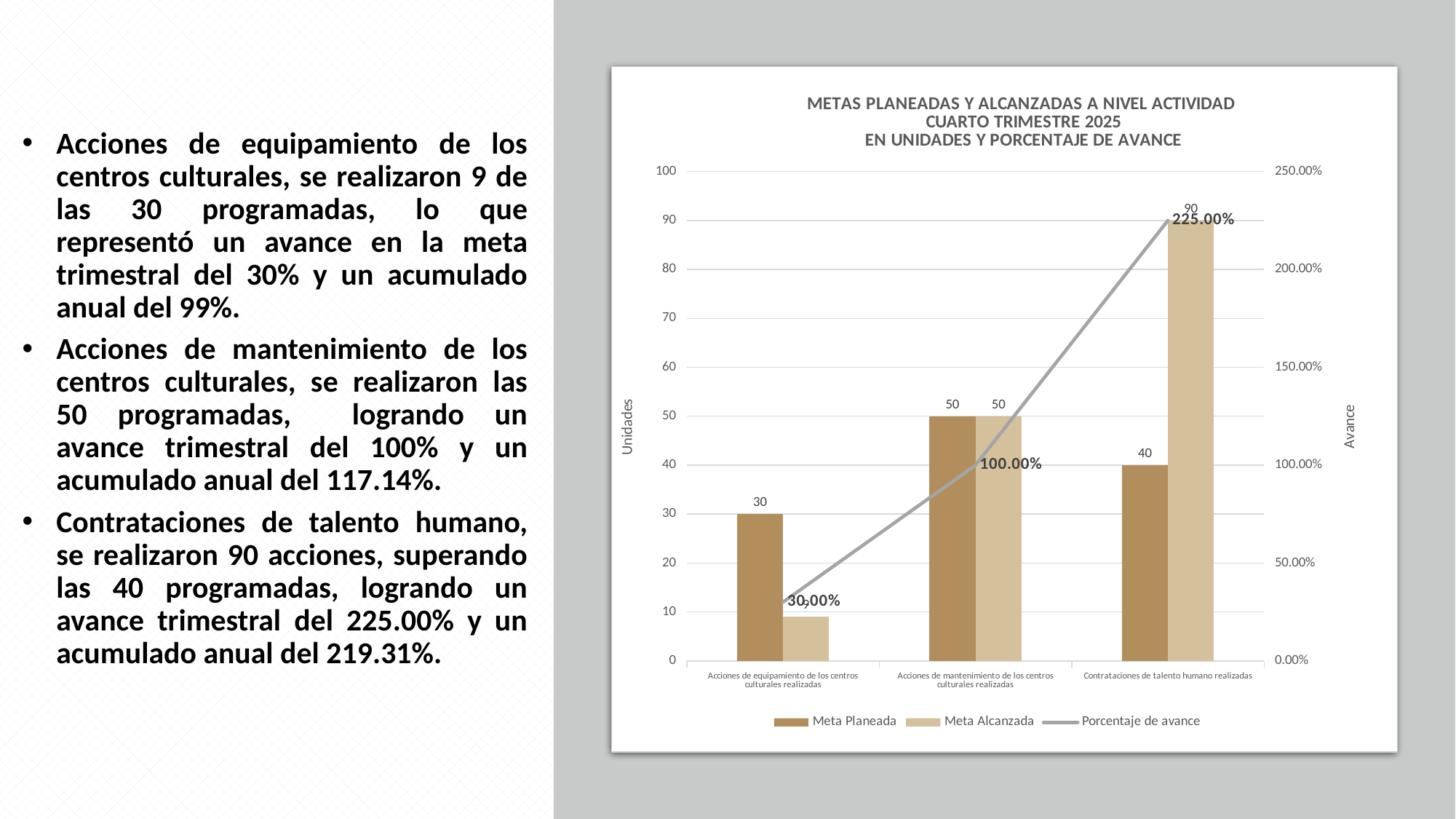

### Chart: METAS PLANEADAS Y ALCANZADAS A NIVEL ACTIVIDAD
CUARTO TRIMESTRE 2025
EN UNIDADES Y PORCENTAJE DE AVANCE

| Category | Meta Planeada | Meta Alcanzada |  |
|---|---|---|---|
| Acciones de equipamiento de los centros culturales realizadas | 30.0 | 9.0 | 0.3 |
| Acciones de mantenimiento de los centros culturales realizadas | 50.0 | 50.0 | 1.0 |
| Contrataciones de talento humano realizadas | 40.0 | 90.0 | 2.25 |

Acciones de equipamiento de los centros culturales, se realizaron 9 de las 30 programadas, lo que representó un avance en la meta trimestral del 30% y un acumulado anual del 99%.
Acciones de mantenimiento de los centros culturales, se realizaron las 50 programadas,  logrando un avance trimestral del 100% y un acumulado anual del 117.14%.
Contrataciones de talento humano, se realizaron 90 acciones, superando las 40 programadas, logrando un avance trimestral del 225.00% y un acumulado anual del 219.31%.